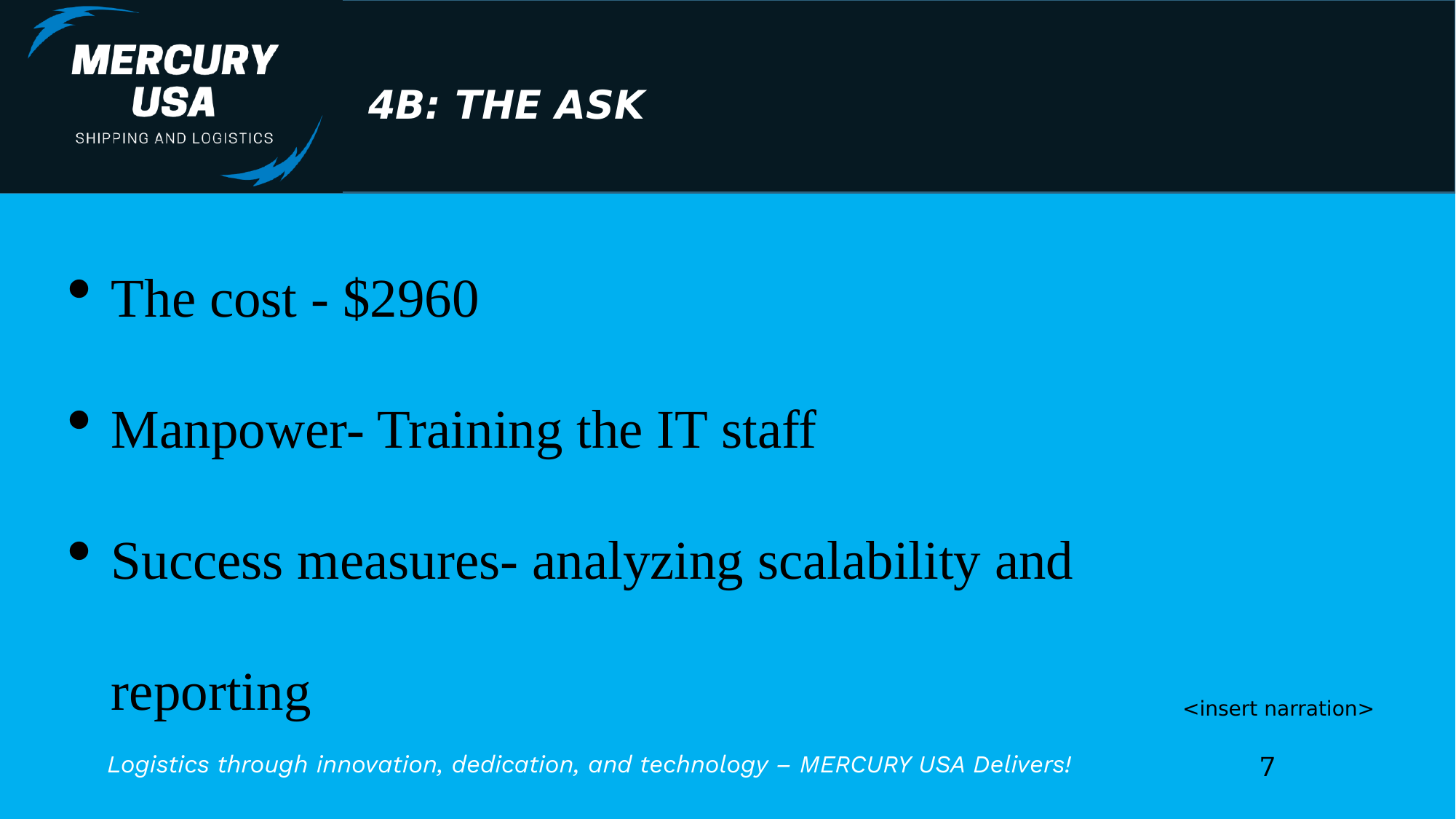

4B: THE ASK
The cost - $2960
Manpower- Training the IT staff
Success measures- analyzing scalability and reporting

<insert narration>
Logistics through innovation, dedication, and technology – MERCURY USA Delivers!
7